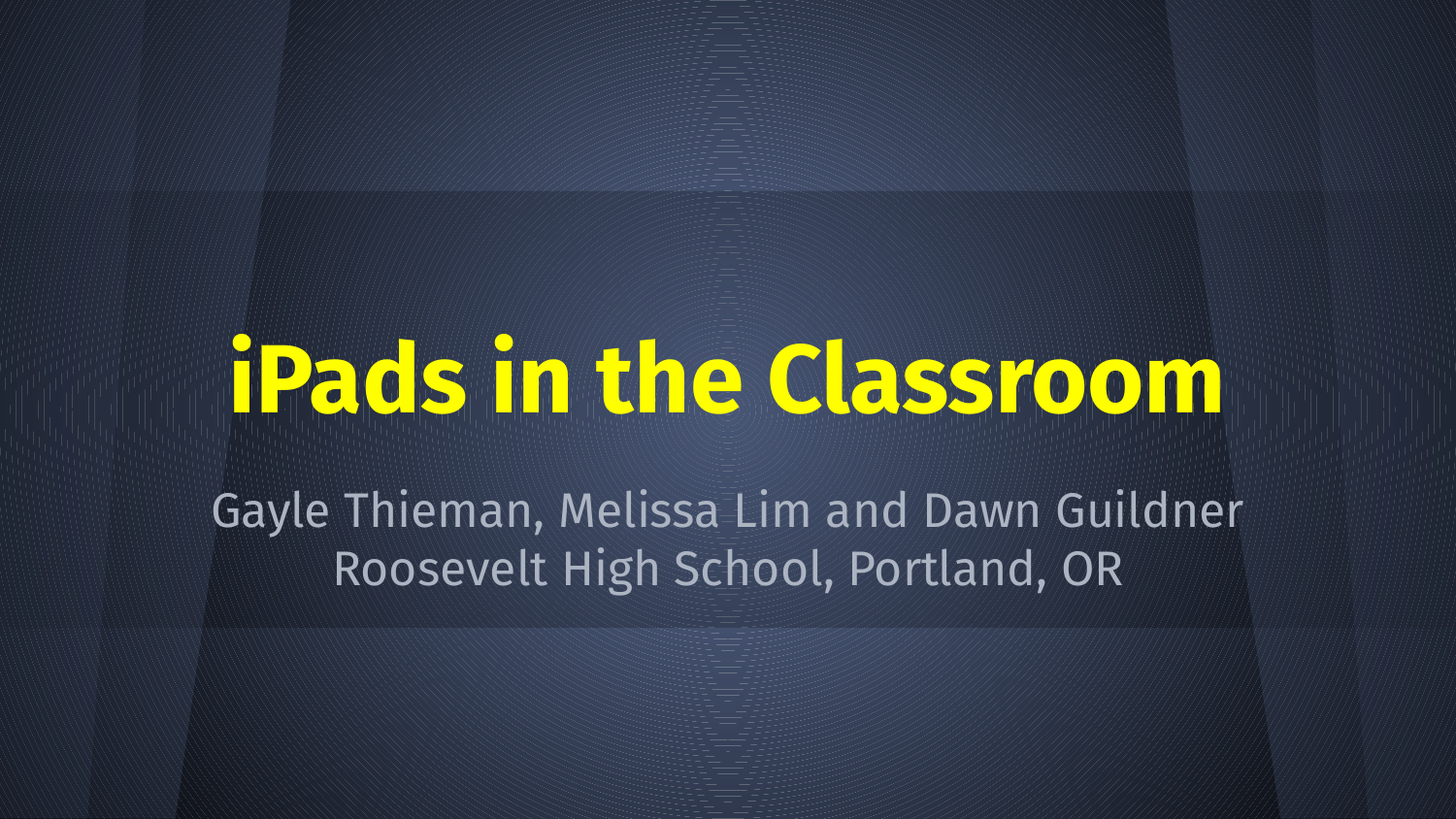

# iPads in the Classroom
Gayle Thieman, Melissa Lim and Dawn Guildner
Roosevelt High School, Portland, OR